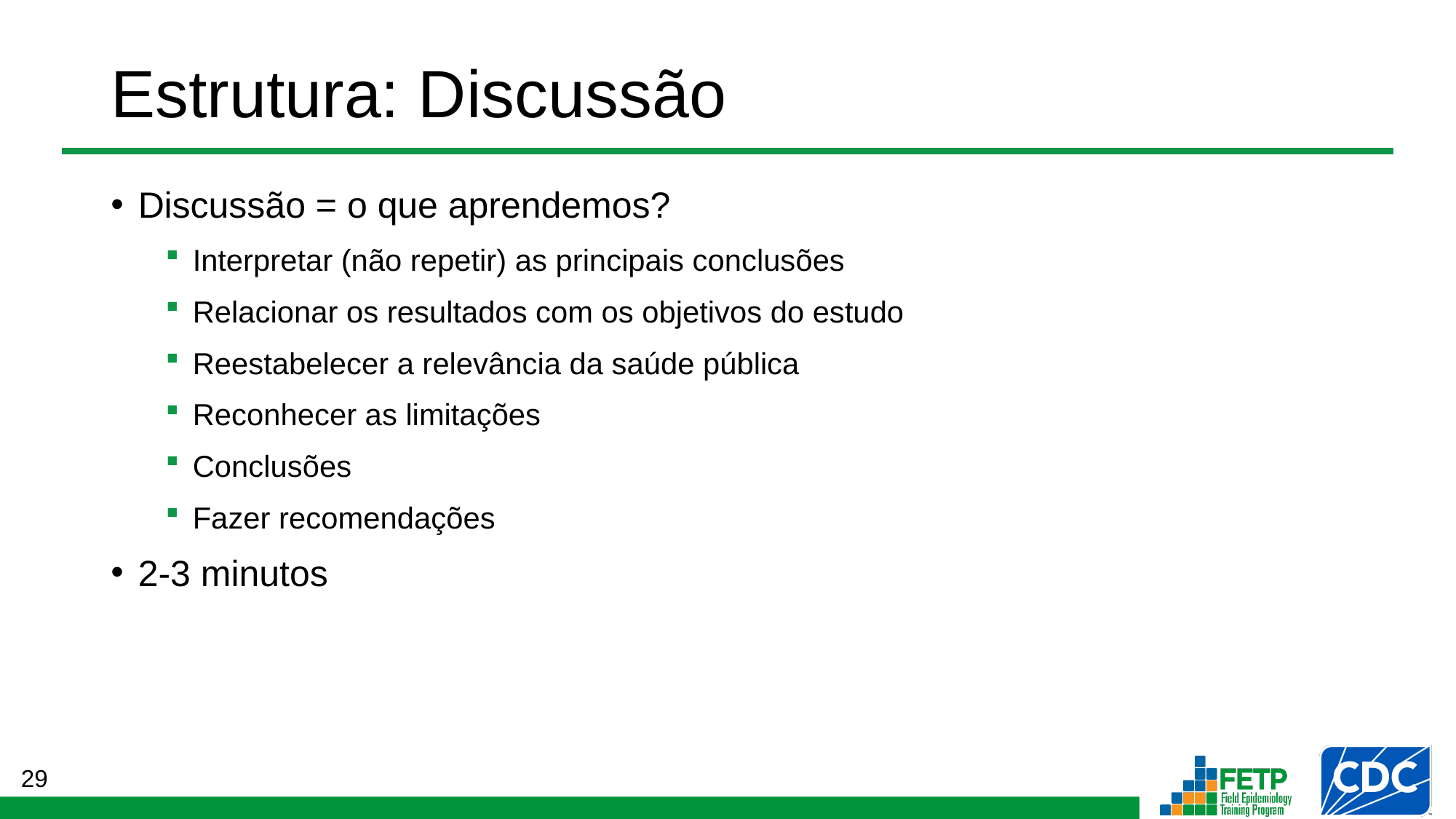

# Estrutura: Discussão
Discussão = o que aprendemos?
Interpretar (não repetir) as principais conclusões
Relacionar os resultados com os objetivos do estudo
Reestabelecer a relevância da saúde pública
Reconhecer as limitações
Conclusões
Fazer recomendações
2-3 minutos